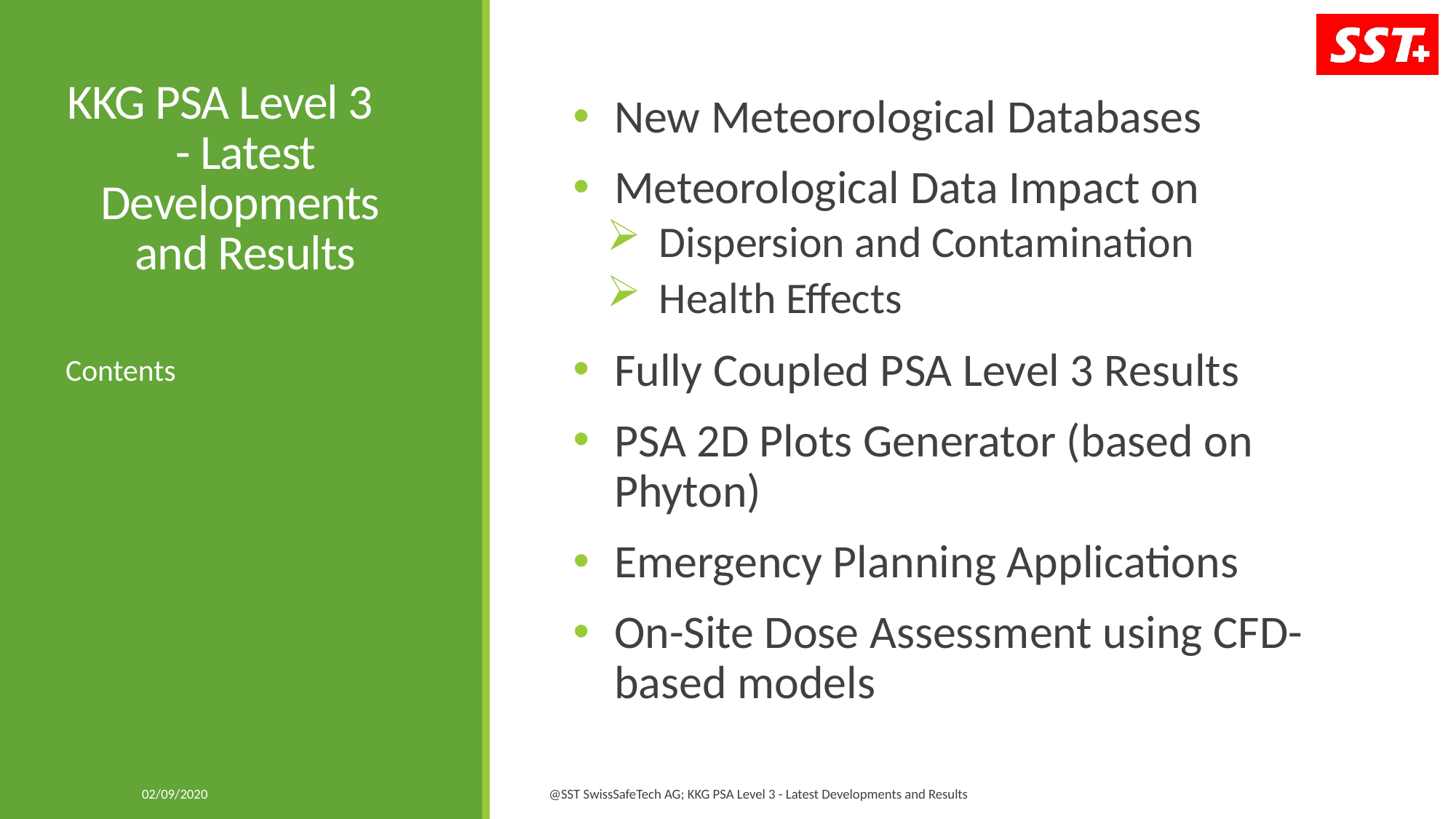

# KKG PSA Level 3      - Latest Developments and Results
New Meteorological Databases
Meteorological Data Impact on
Dispersion and Contamination
Health Effects
Fully Coupled PSA Level 3 Results
PSA 2D Plots Generator (based on Phyton)
Emergency Planning Applications
On-Site Dose Assessment using CFD-based models

Contents
02/09/2020
@SST SwissSafeTech AG; KKG PSA Level 3 - Latest Developments and Results